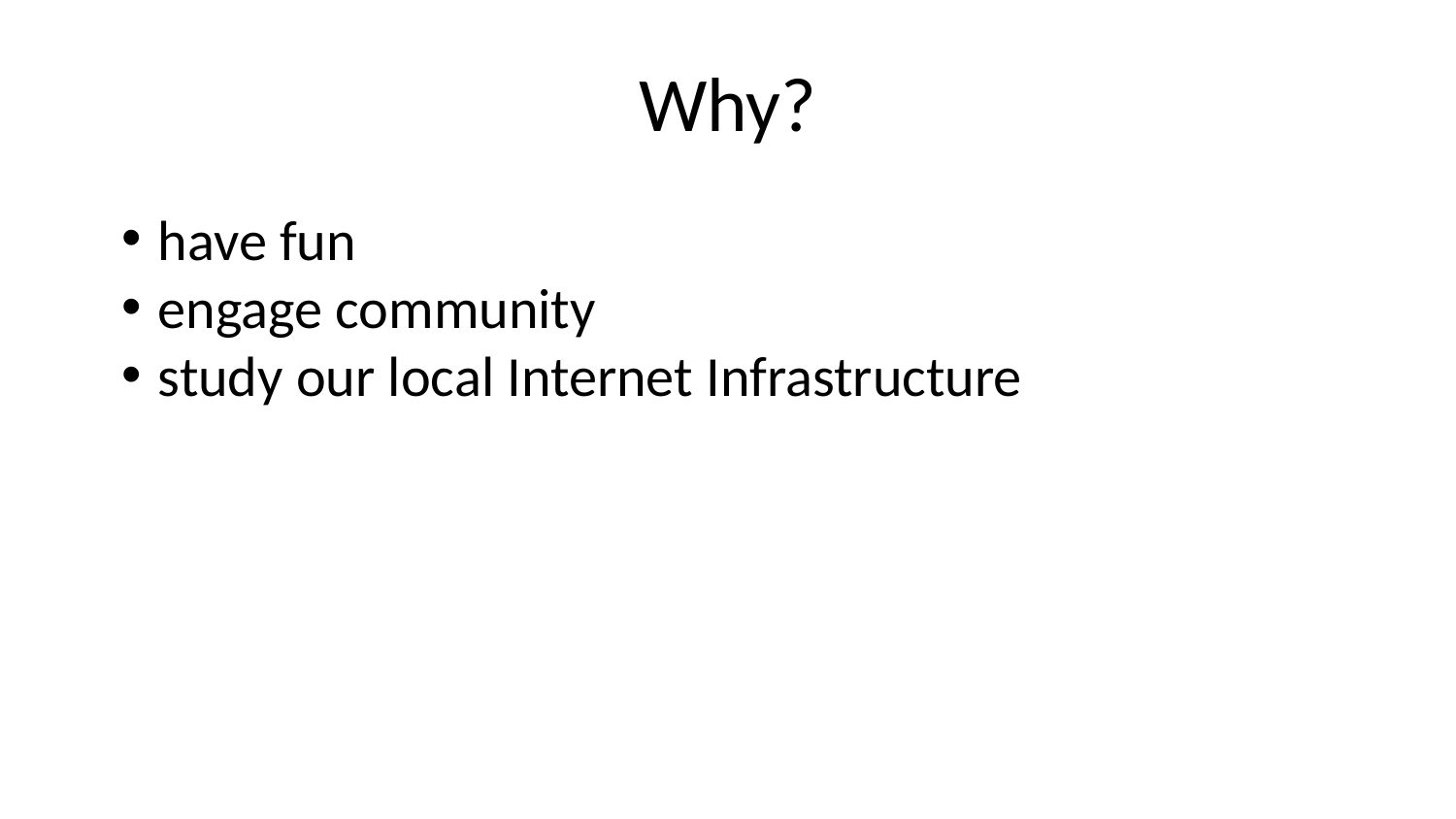

# Why?
have fun
engage community
study our local Internet Infrastructure